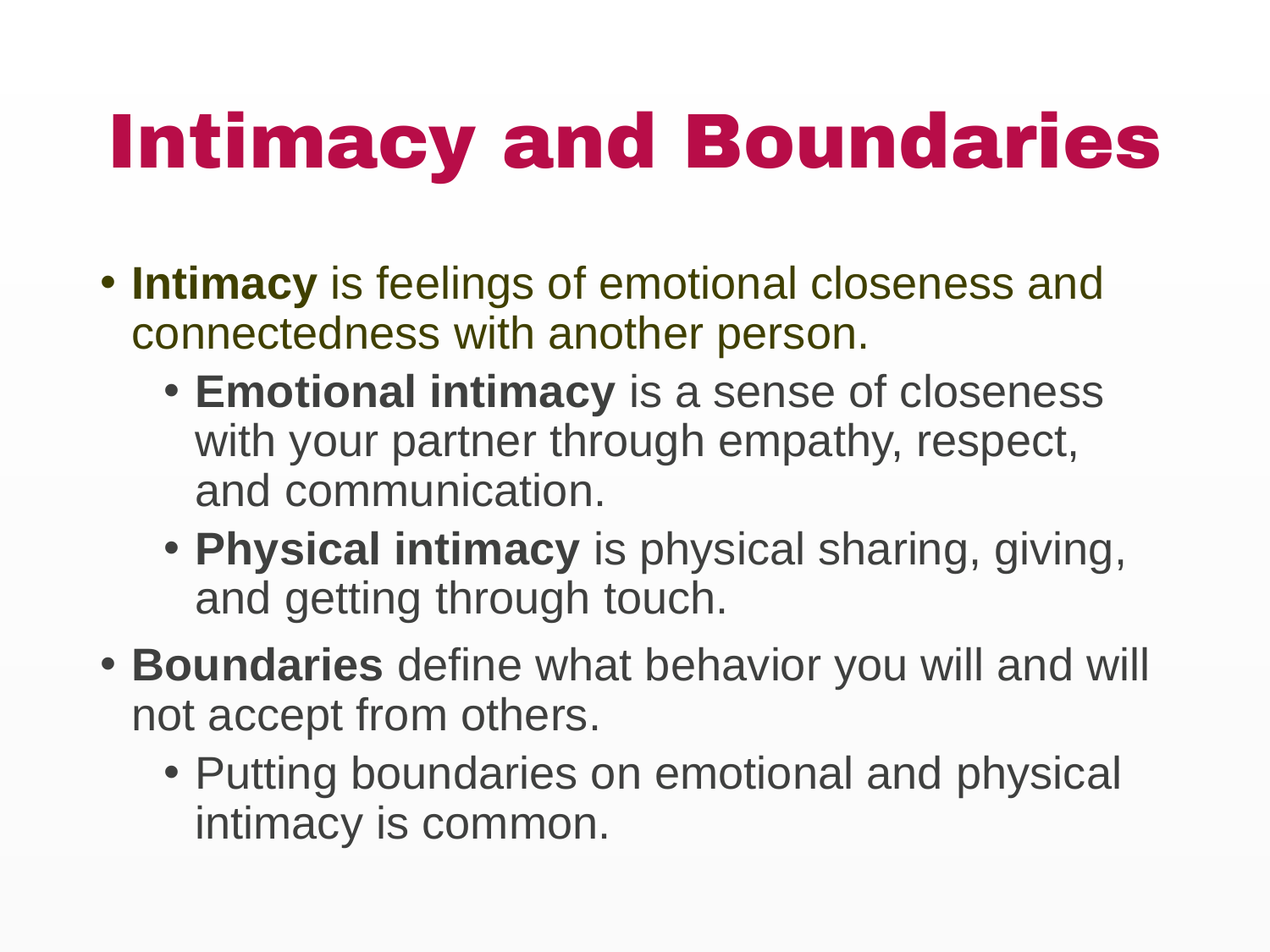

# Intimacy and Boundaries
Intimacy is feelings of emotional closeness and connectedness with another person.
Emotional intimacy is a sense of closeness with your partner through empathy, respect, and communication.
Physical intimacy is physical sharing, giving, and getting through touch.
Boundaries define what behavior you will and will not accept from others.
Putting boundaries on emotional and physical intimacy is common.